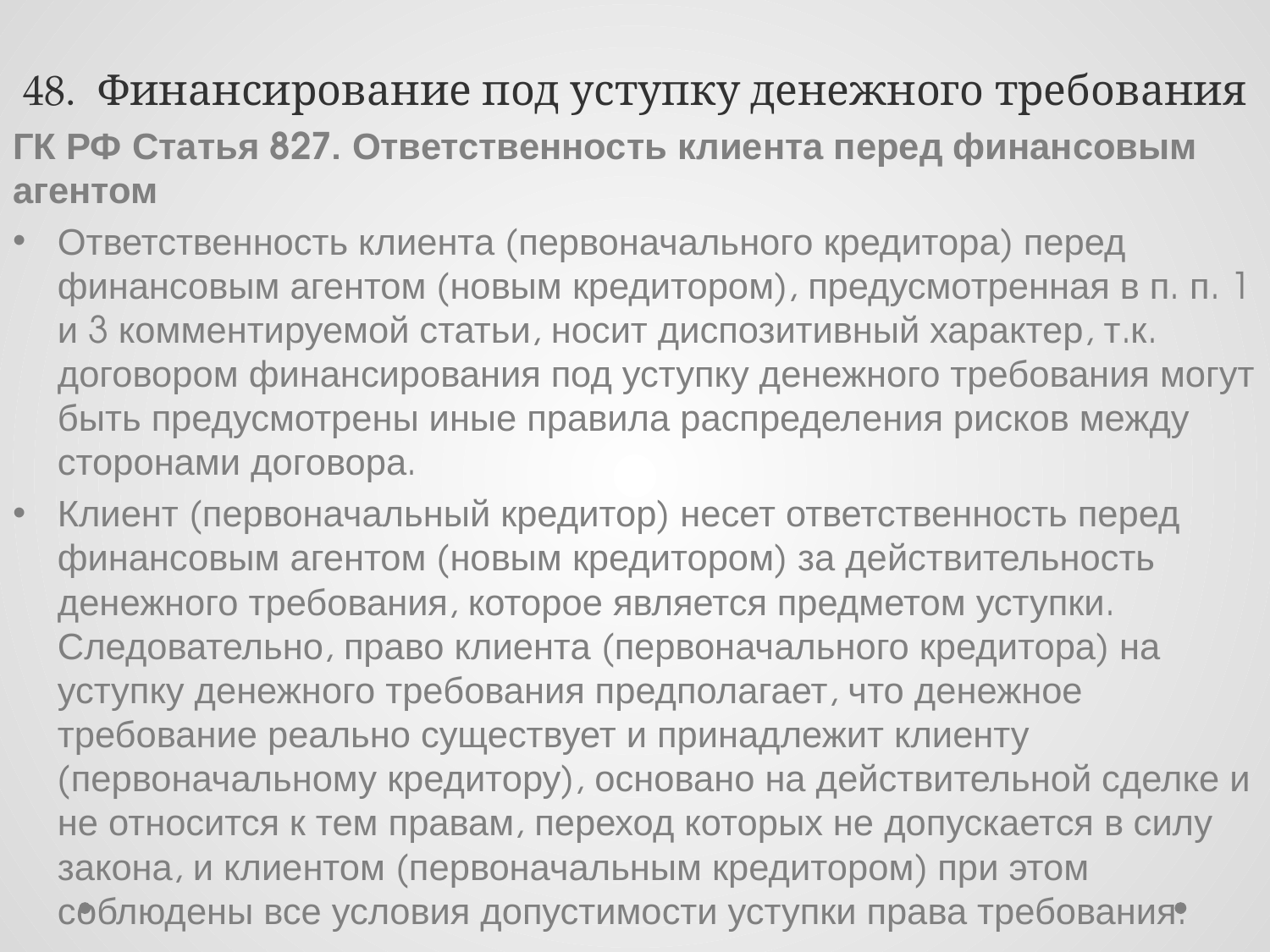

# 48.  Финансирование под уступку денежного требования
ГК РФ Статья 827. Ответственность клиента перед финансовым агентом
Ответственность клиента (первоначального кредитора) перед финансовым агентом (новым кредитором), предусмотренная в п. п. 1 и 3 комментируемой статьи, носит диспозитивный характер, т.к. договором финансирования под уступку денежного требования могут быть предусмотрены иные правила распределения рисков между сторонами договора.
Клиент (первоначальный кредитор) несет ответственность перед финансовым агентом (новым кредитором) за действительность денежного требования, которое является предметом уступки. Следовательно, право клиента (первоначального кредитора) на уступку денежного требования предполагает, что денежное требование реально существует и принадлежит клиенту (первоначальному кредитору), основано на действительной сделке и не относится к тем правам, переход которых не допускается в силу закона, и клиентом (первоначальным кредитором) при этом соблюдены все условия допустимости уступки права требования.